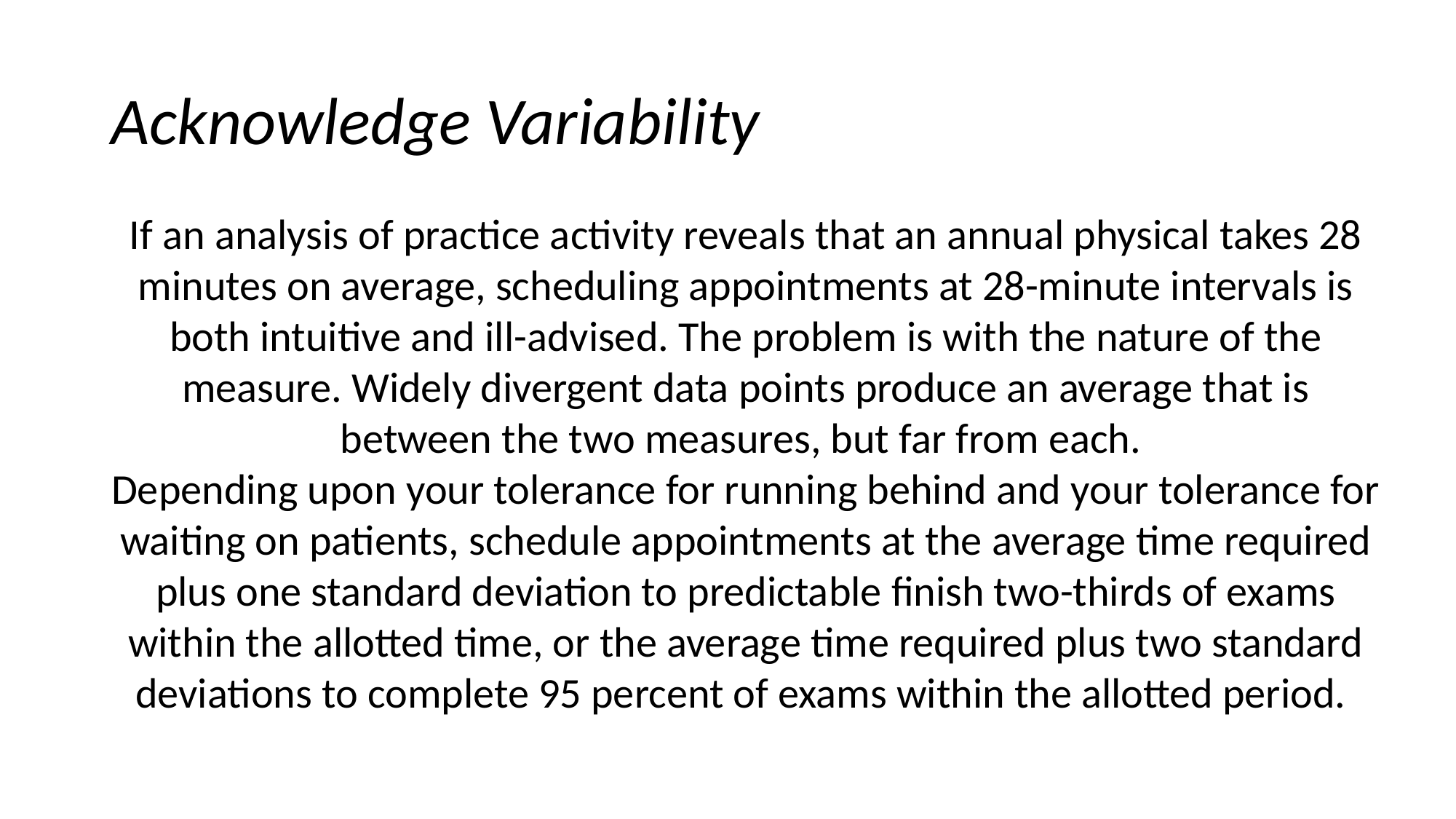

# Acknowledge Variability
If an analysis of practice activity reveals that an annual physical takes 28 minutes on average, scheduling appointments at 28-minute intervals is both intuitive and ill-advised. The problem is with the nature of the measure. Widely divergent data points produce an average that is between the two measures, but far from each.
Depending upon your tolerance for running behind and your tolerance for waiting on patients, schedule appointments at the average time required plus one standard deviation to predictable finish two-thirds of exams within the allotted time, or the average time required plus two standard deviations to complete 95 percent of exams within the allotted period.